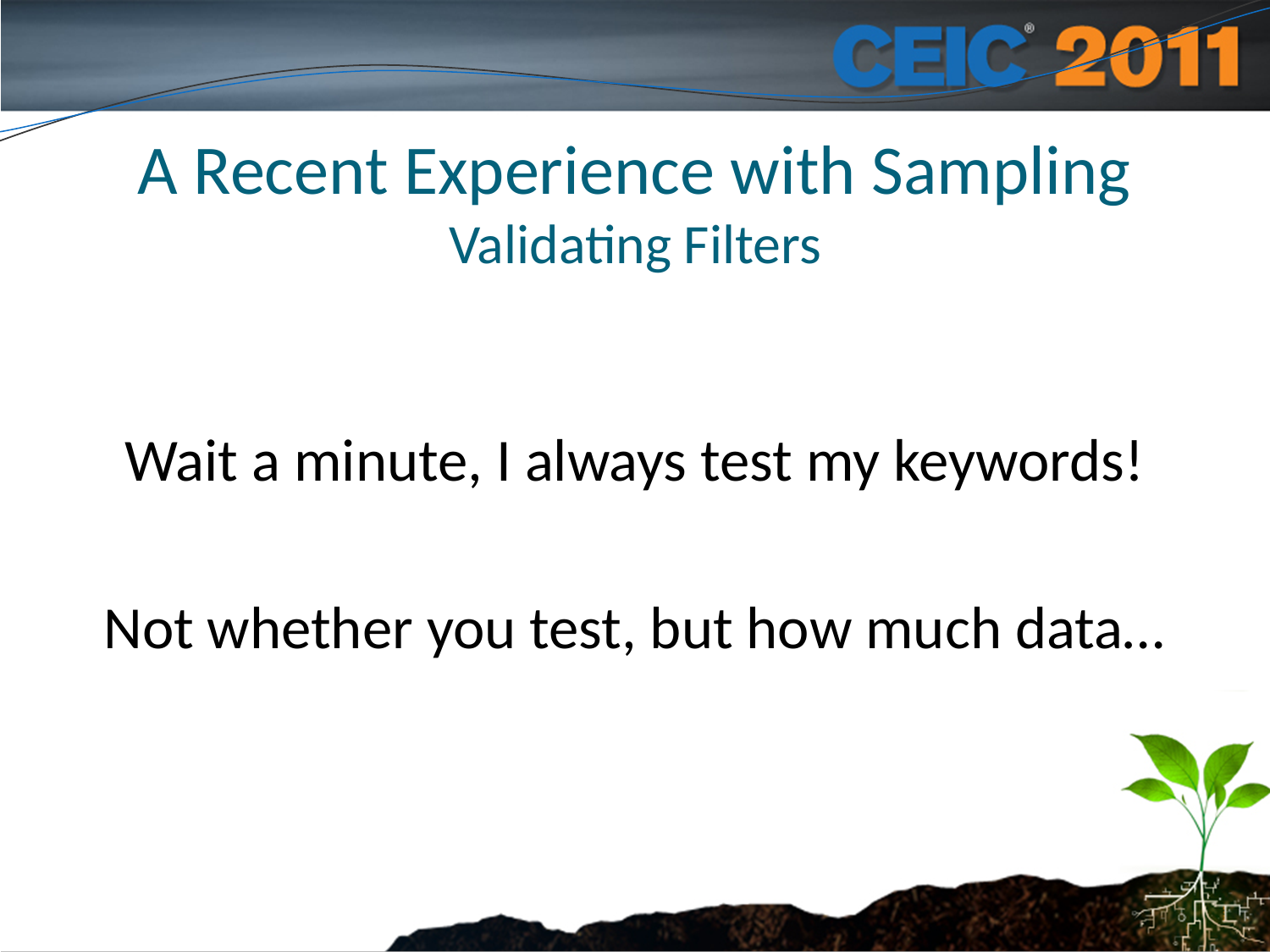

# A Recent Experience with Sampling Validating Filters

Wait a minute, I always test my keywords!

Not whether you test, but how much data…